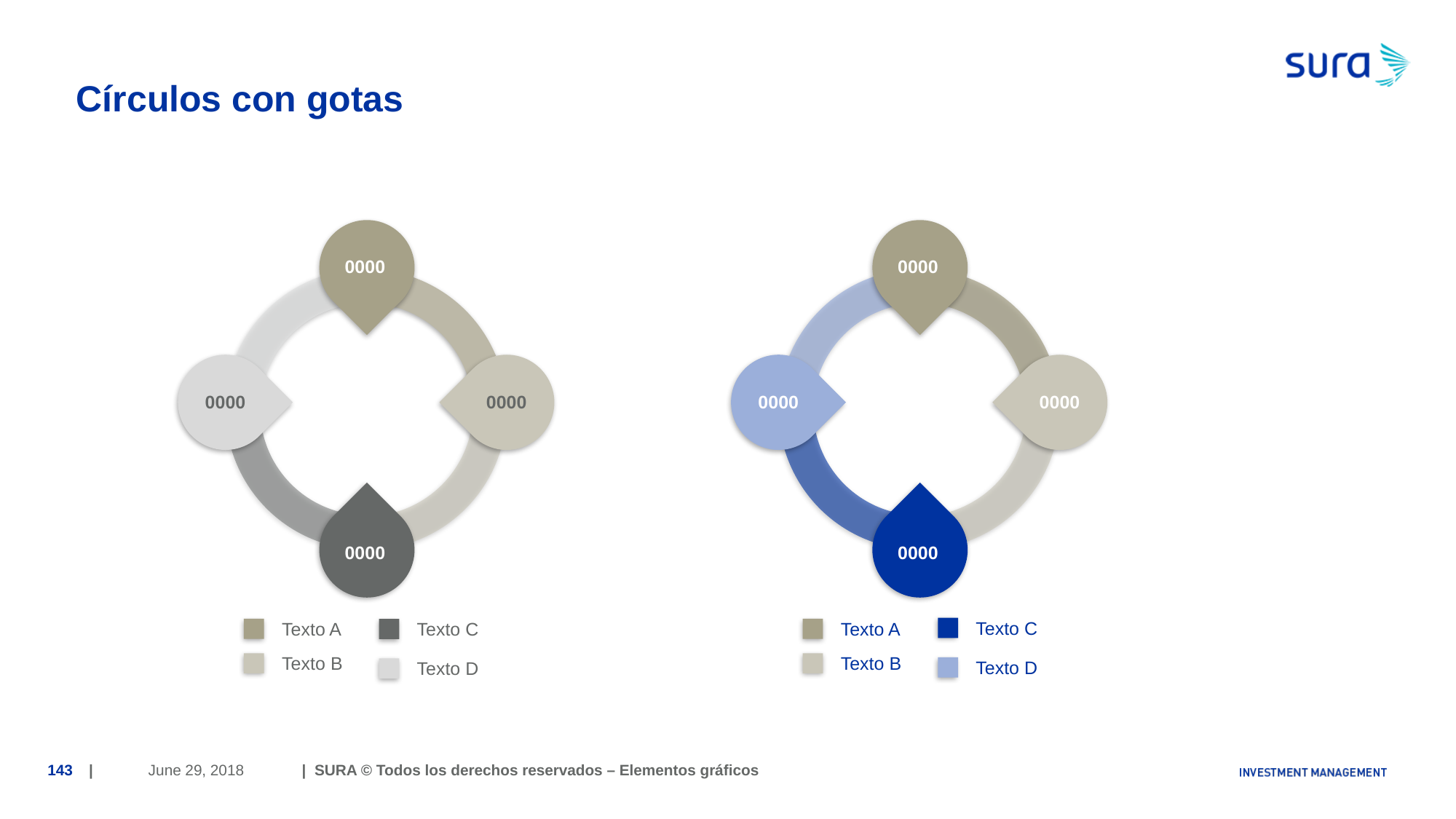

# Círculos con gotas

0000
0000

0000
0000
0000
0000

0000
0000
Texto C
Texto A
Texto A
Texto C

Texto B
Texto B

Texto D
Texto D

June 29, 2018
143
|                                                  |  SURA © Todos los derechos reservados – Elementos gráficos